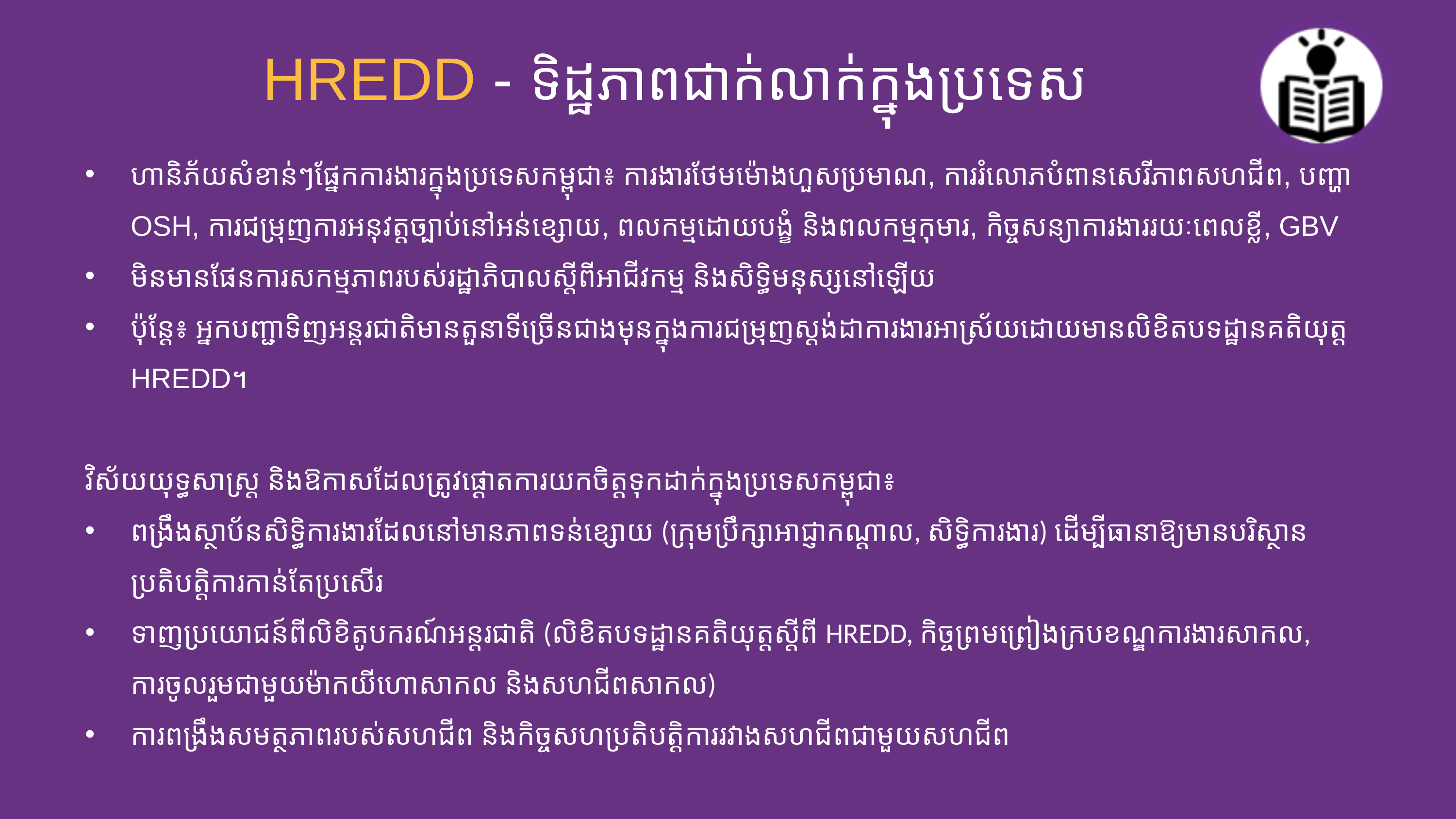

HREDD - ទិដ្ឋភាពជាក់លាក់ក្នុងប្រទេស
​ហានិភ័យសំខាន់ៗផ្នែកការងារក្នុងប្រទេសកម្ពុជា៖ ការងារថែមម៉ោងហួសប្រមាណ, ការរំលោភបំពានសេរីភាពសហជីព, បញ្ហា OSH, ការជម្រុញការអនុវត្តច្បាប់នៅអន់ខ្សោយ, ពលកម្មដោយបង្ខំ និងពលកម្មកុមារ, កិច្ចសន្យាការងាររយៈពេលខ្លី, GBV
មិនមានផែនការសកម្មភាពរបស់រដ្ឋាភិបាលស្ដីពីអាជីវកម្ម និងសិទ្ធិមនុស្សនៅឡើយ
ប៉ុន្តែ៖ អ្នកបញ្ជាទិញអន្តរជាតិមានតួនាទីច្រើនជាងមុនក្នុងការជម្រុញស្ដង់ដាការងារអាស្រ័យដោយមានលិខិតបទដ្ឋានគតិយុត្ត HREDD។​

វិស័យយុទ្ធសាស្ត្រ និងឱកាសដែលត្រូវផ្ដោតការយកចិត្តទុកដាក់ក្នុងប្រទេសកម្ពុជា៖
ពង្រឹងស្ថាប័នសិទ្ធិការងារដែលនៅមានភាពទន់ខ្សោយ (ក្រុមប្រឹក្សាអាជ្ញាកណ្ដាល, សិទ្ធិការងារ) ដើម្បីធានាឱ្យមានបរិស្ថានប្រតិបត្តិការកាន់តែប្រសើរ
ទាញប្រយោជន៍ពីលិខិតូបករណ៍អន្តរជាតិ (លិខិតបទដ្ឋានគតិយុត្តស្ដីពី HREDD, កិច្ចព្រមព្រៀងក្របខណ្ឌការងារសាកល, ការចូលរួមជាមួយម៉ាកយីហោសាកល និងសហជីពសាកល)
ការពង្រឹងសមត្ថភាពរបស់សហជីព និងកិច្ចសហប្រតិបត្តិការរវាងសហជីពជាមួយសហជីព